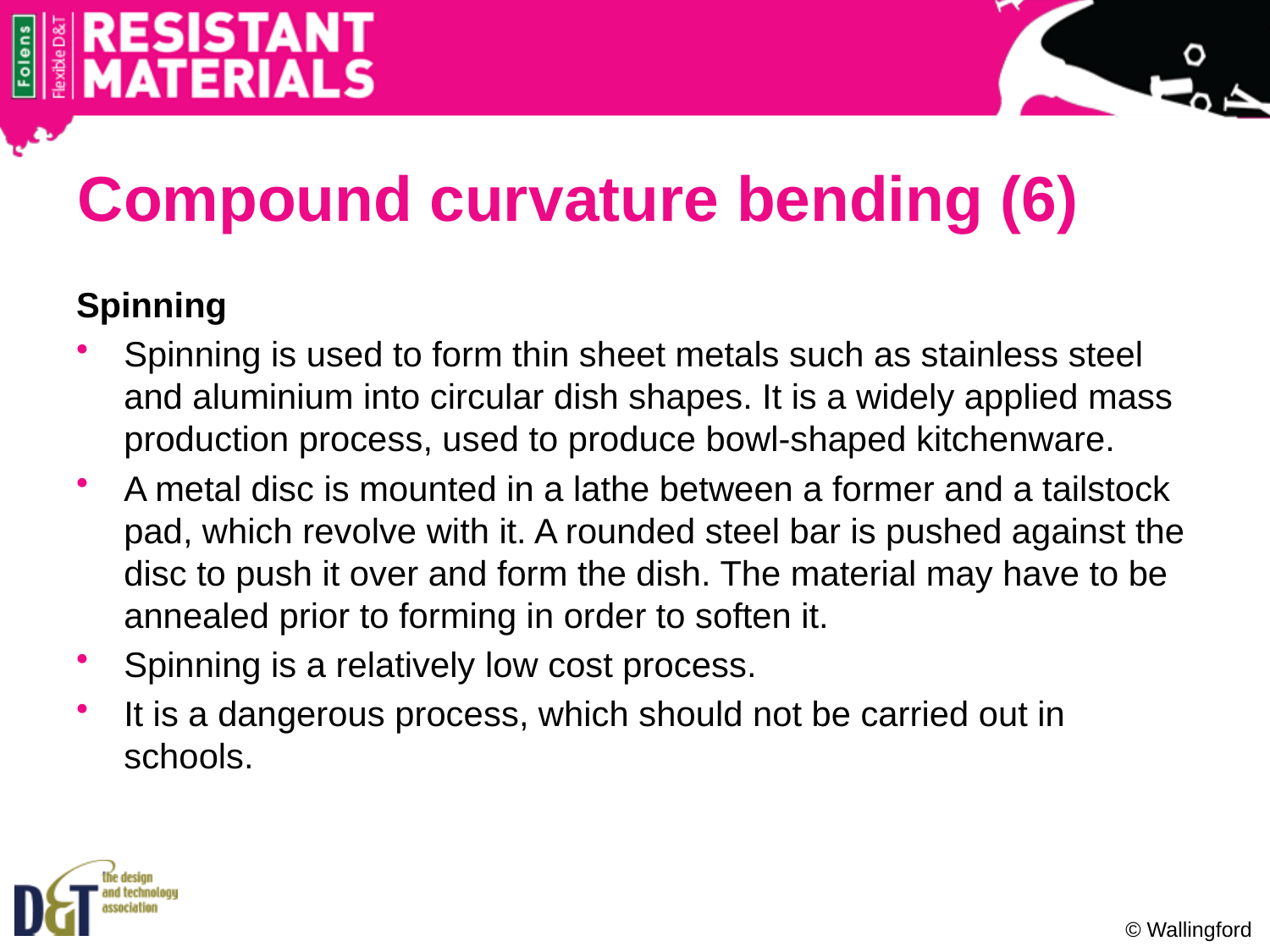

# Compound curvature bending (6)
Spinning
Spinning is used to form thin sheet metals such as stainless steel and aluminium into circular dish shapes. It is a widely applied mass production process, used to produce bowl-shaped kitchenware.
A metal disc is mounted in a lathe between a former and a tailstock pad, which revolve with it. A rounded steel bar is pushed against the disc to push it over and form the dish. The material may have to be annealed prior to forming in order to soften it.
Spinning is a relatively low cost process.
It is a dangerous process, which should not be carried out in schools.
© Wallingford